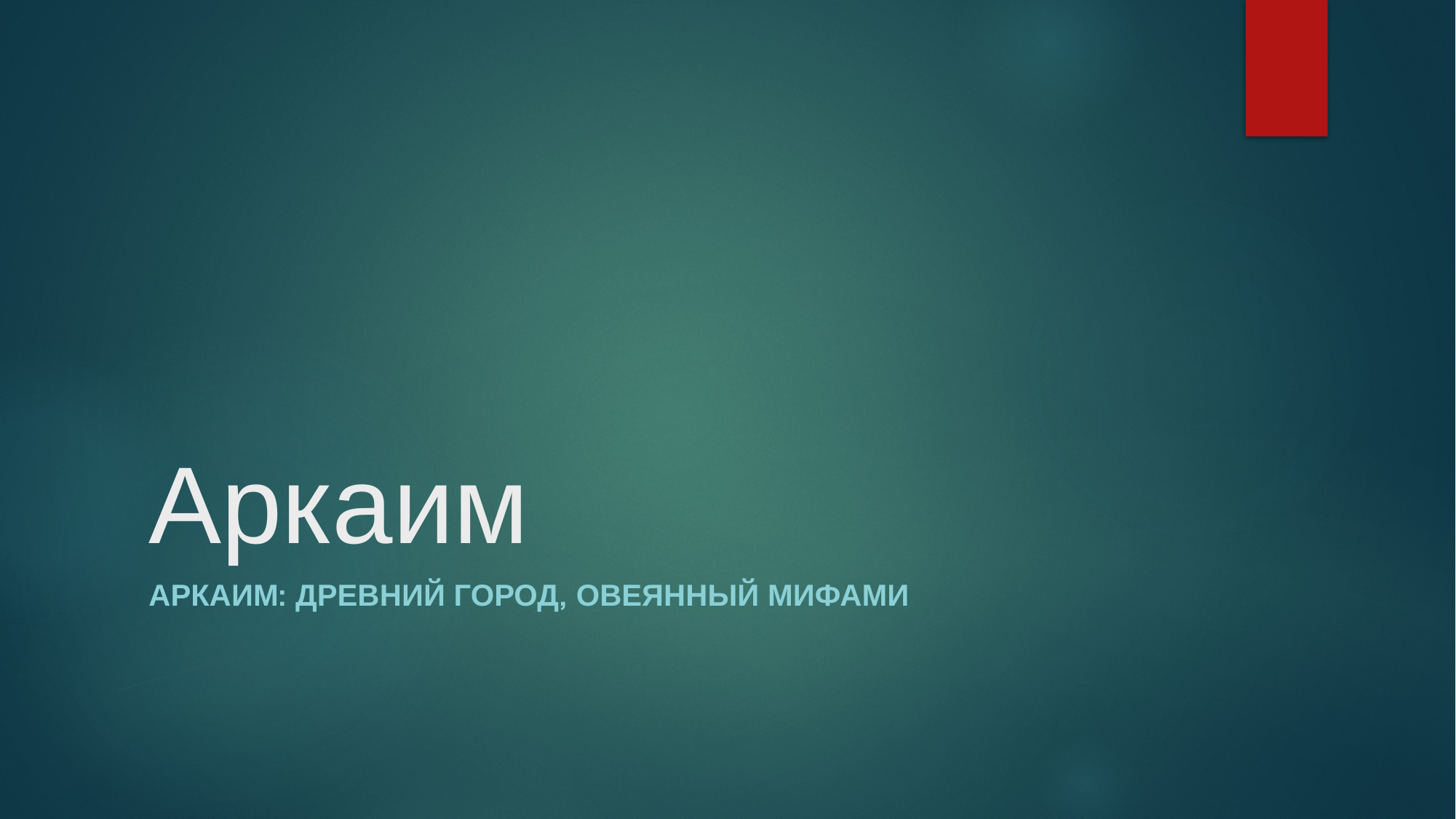

# Аркаим
Аркаим: древний город, овеянный мифами